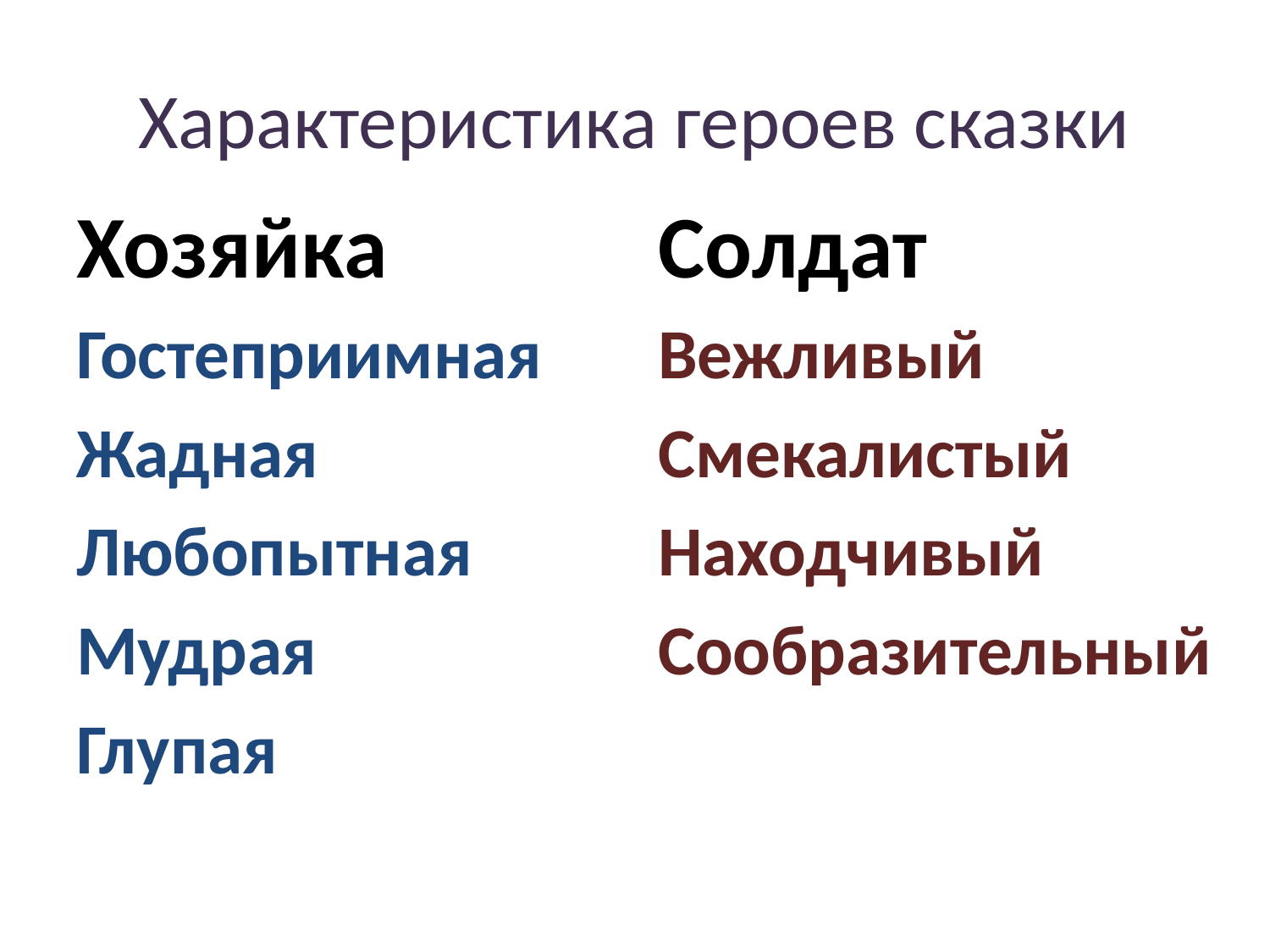

# Характеристика героев сказки
Хозяйка
Солдат
Гостеприимная
Жадная
Любопытная
Мудрая
Глупая

Вежливый
Смекалистый
Находчивый
Сообразительный